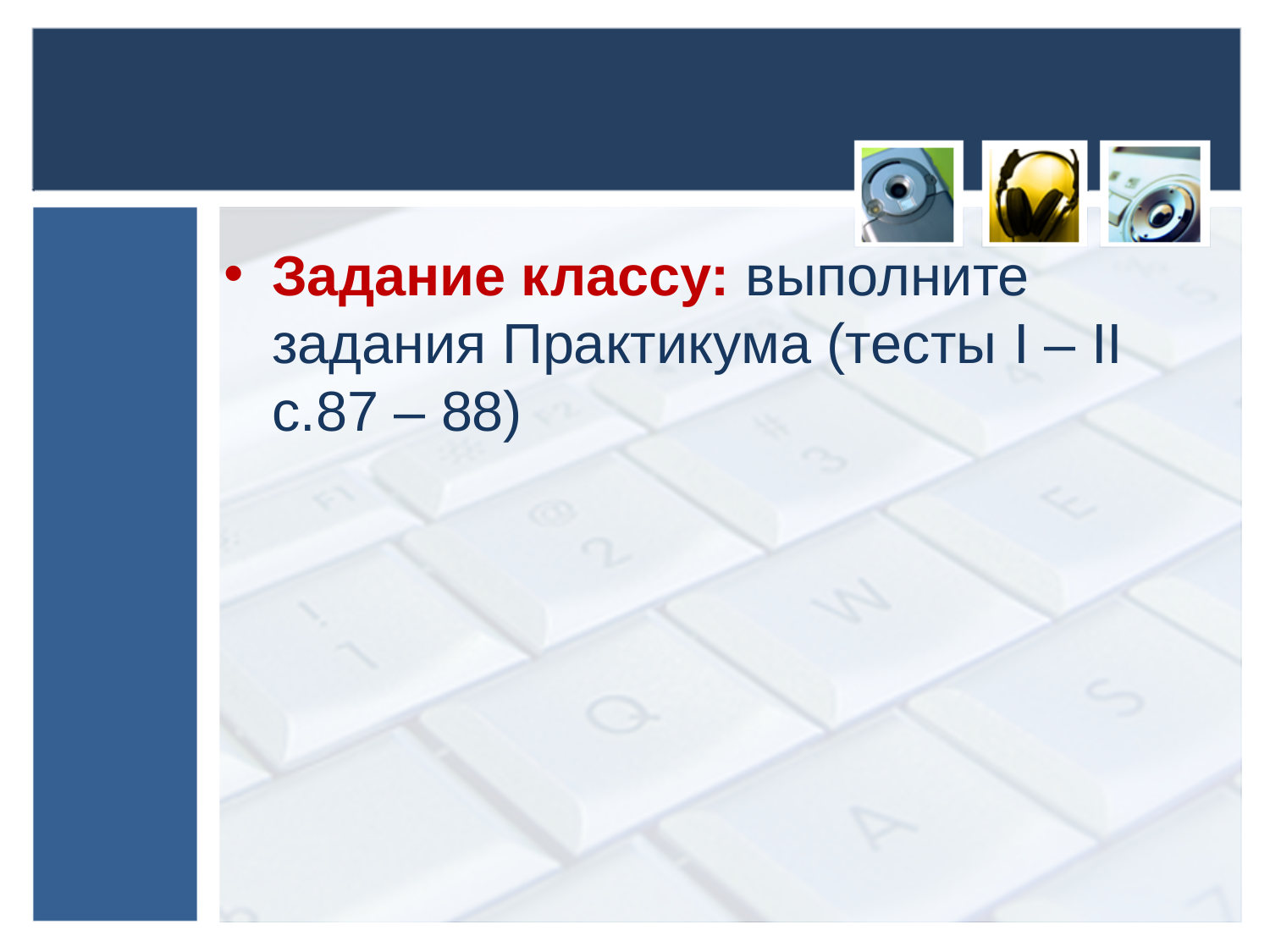

Задание классу: выполните задания Практикума (тесты I – II с.87 – 88)